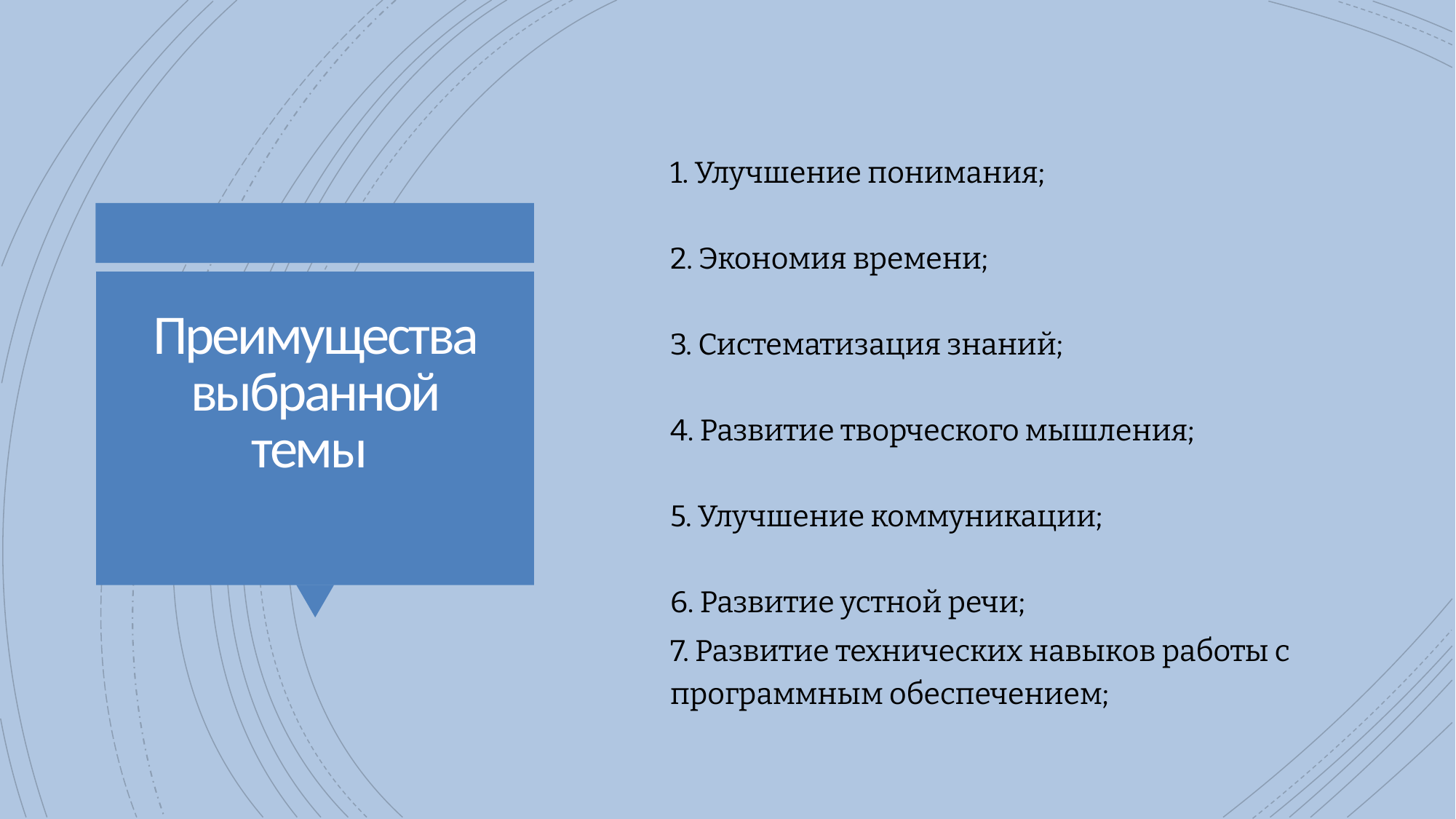

1. Улучшение понимания;
2. Экономия времени;
3. Систематизация знаний;
4. Развитие творческого мышления;
5. Улучшение коммуникации;
6. Развитие устной речи;
7. Развитие технических навыков работы с программным обеспечением;

# Преимущества выбранной темы